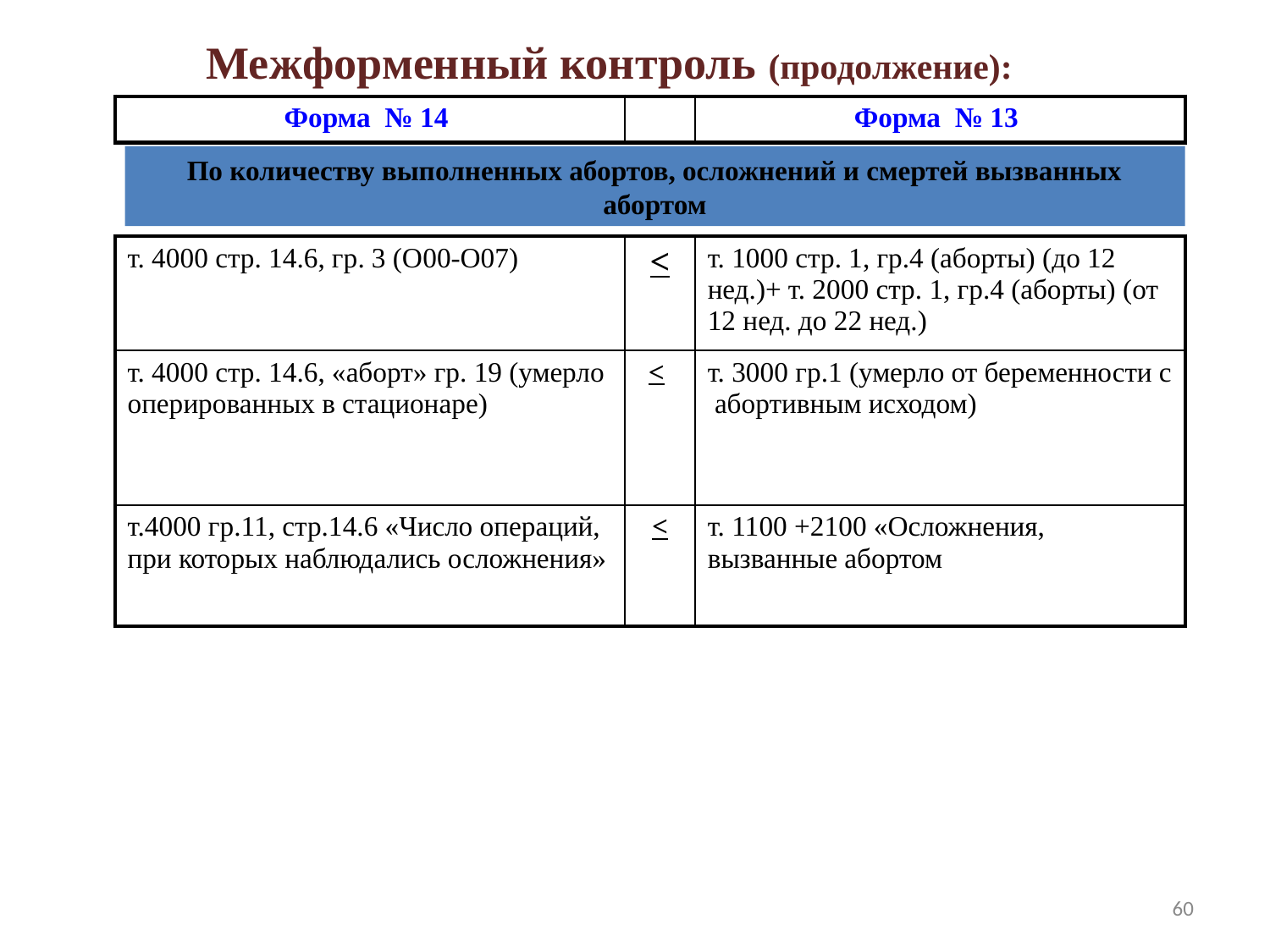

Межформенный контроль (продолжение):
| Форма № 14 |  | Форма № 13 |
| --- | --- | --- |
По количеству выполненных абортов, осложнений и смертей вызванных абортом
| т. 4000 стр. 14.6, гр. 3 (O00-O07) | < | т. 1000 стр. 1, гр.4 (аборты) (до 12 нед.)+ т. 2000 стр. 1, гр.4 (аборты) (от 12 нед. до 22 нед.) |
| --- | --- | --- |
| т. 4000 стр. 14.6, «аборт» гр. 19 (умерло оперированных в стационаре) | < | т. 3000 гр.1 (умерло от беременности с абортивным исходом) |
| т.4000 гр.11, стр.14.6 «Число операций, при которых наблюдались осложнения» | < | т. 1100 +2100 «Осложнения, вызванные абортом |

60